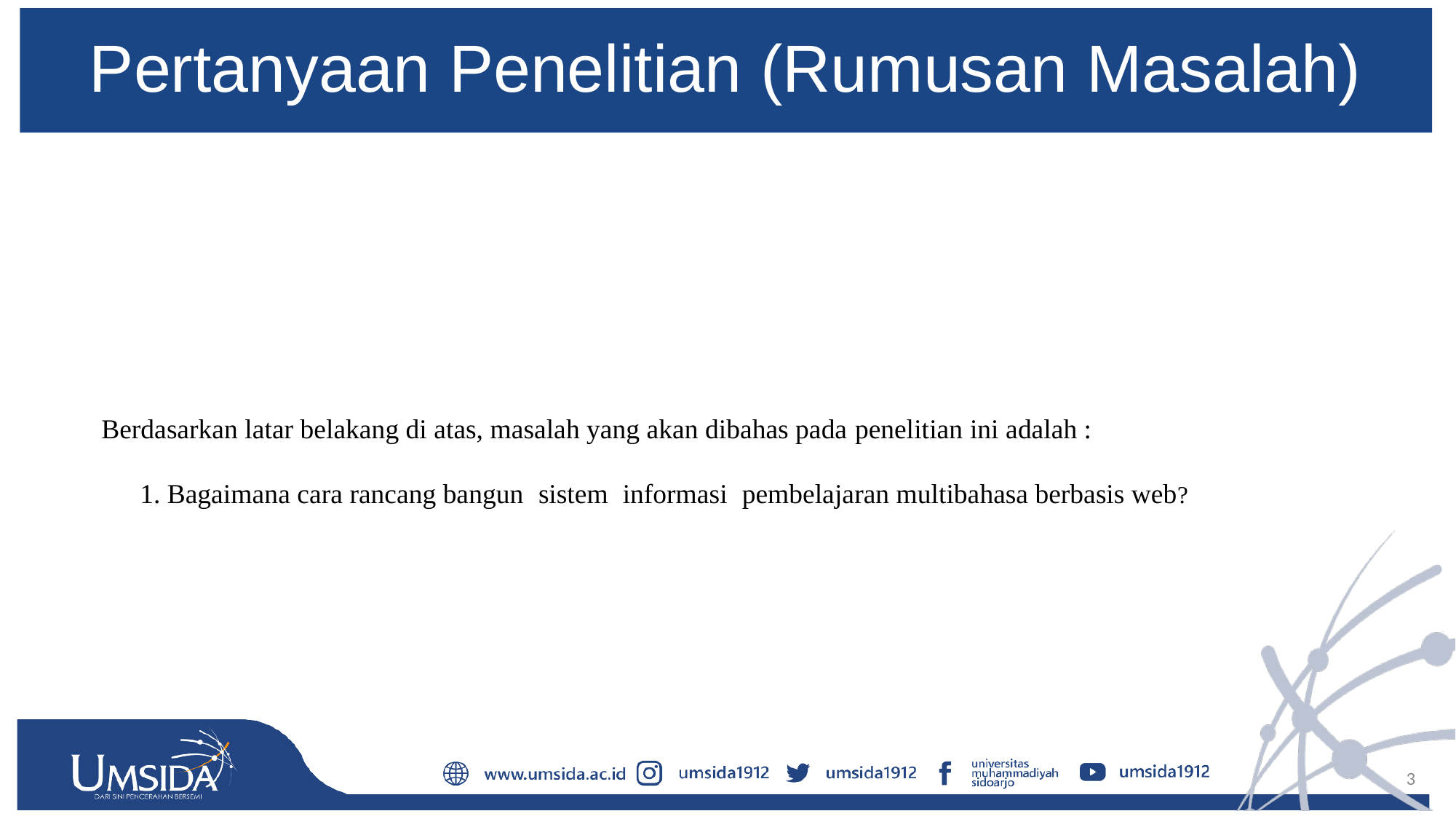

# Pertanyaan Penelitian (Rumusan Masalah)
Berdasarkan latar belakang di atas, masalah yang akan dibahas pada penelitian ini adalah :
Bagaimana cara rancang bangun sistem informasi pembelajaran multibahasa berbasis web?